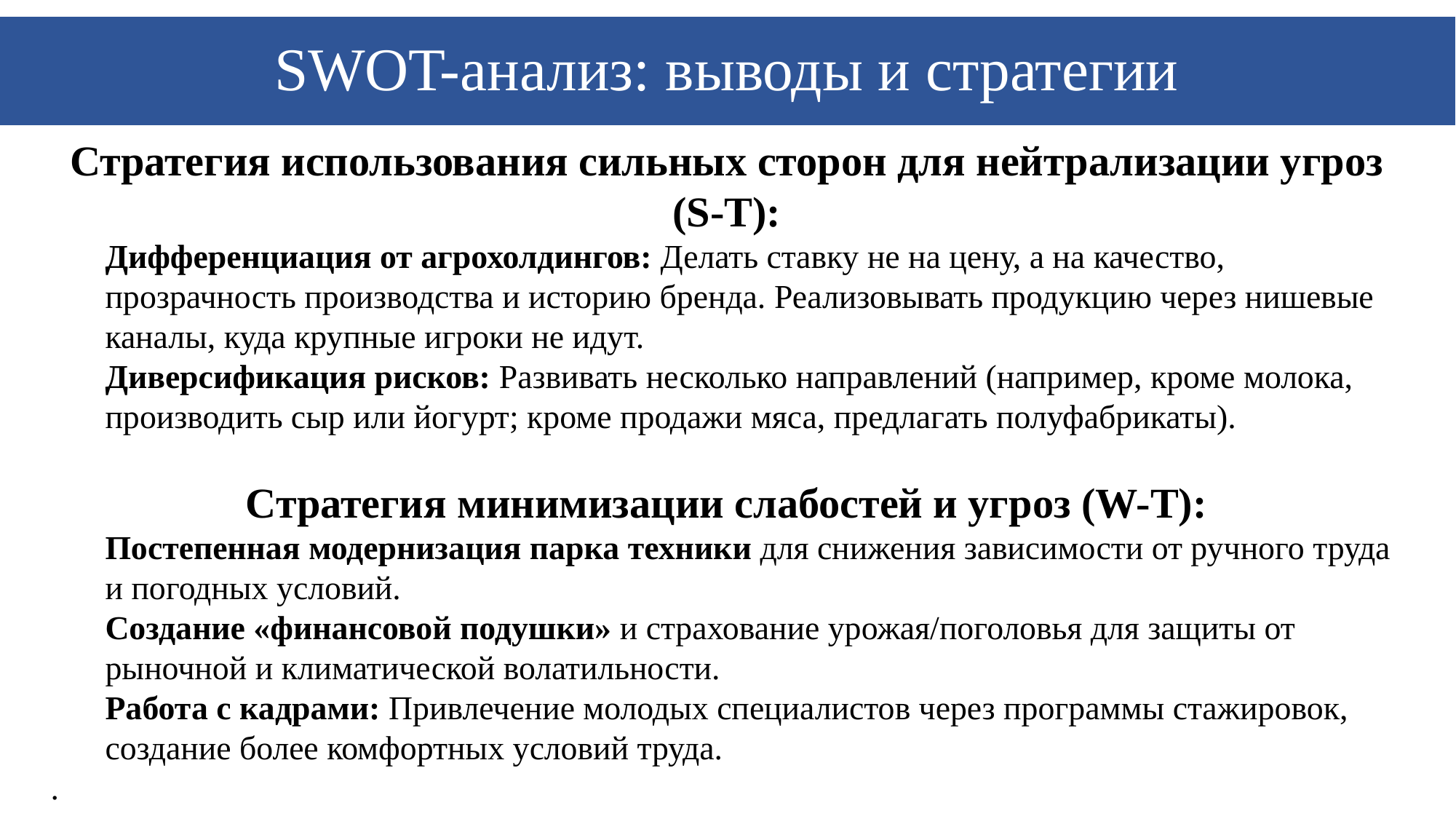

# SWOT-анализ: выводы и стратегии
Стратегия использования сильных сторон для нейтрализации угроз (S-T):
Дифференциация от агрохолдингов: Делать ставку не на цену, а на качество, прозрачность производства и историю бренда. Реализовывать продукцию через нишевые каналы, куда крупные игроки не идут.
Диверсификация рисков: Развивать несколько направлений (например, кроме молока, производить сыр или йогурт; кроме продажи мяса, предлагать полуфабрикаты).

Стратегия минимизации слабостей и угроз (W-T):
Постепенная модернизация парка техники для снижения зависимости от ручного труда и погодных условий.
Создание «финансовой подушки» и страхование урожая/поголовья для защиты от рыночной и климатической волатильности.
Работа с кадрами: Привлечение молодых специалистов через программы стажировок, создание более комфортных условий труда.
.